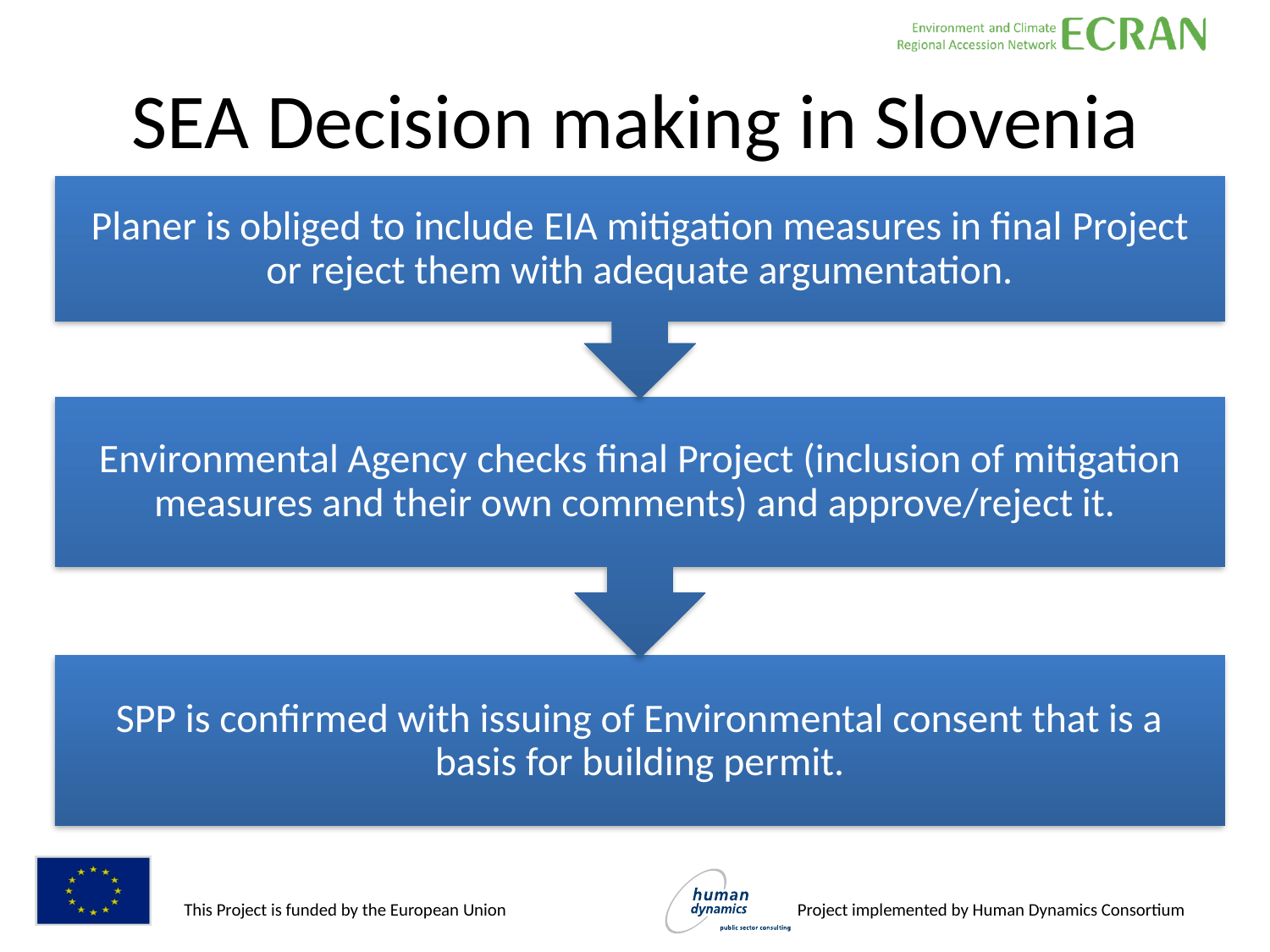

# SEA Decision making in Slovenia
SPP is confirmed with issuing of Environmental consent that is a basis for building permit.
Environmental Agency checks final Project (inclusion of mitigation measures and their own comments) and approve/reject it.
Planer is obliged to include EIA mitigation measures in final Project or reject them with adequate argumentation.